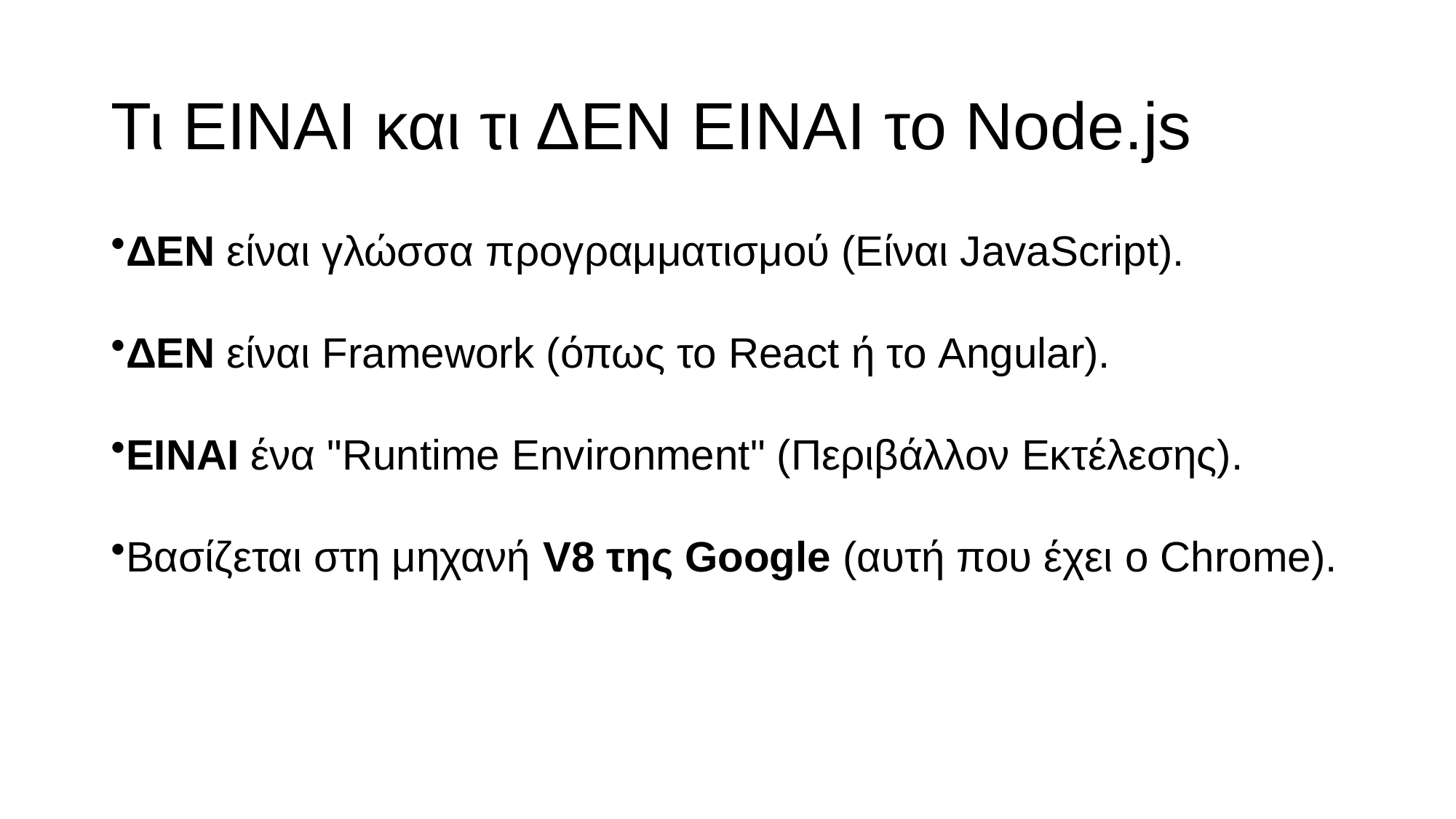

# Τι ΕΙΝΑΙ και τι ΔΕΝ ΕΙΝΑΙ το Node.js
ΔΕΝ είναι γλώσσα προγραμματισμού (Είναι JavaScript).

ΔΕΝ είναι Framework (όπως το React ή το Angular).

ΕΙΝΑΙ ένα "Runtime Environment" (Περιβάλλον Εκτέλεσης).

Βασίζεται στη μηχανή V8 της Google (αυτή που έχει ο Chrome).